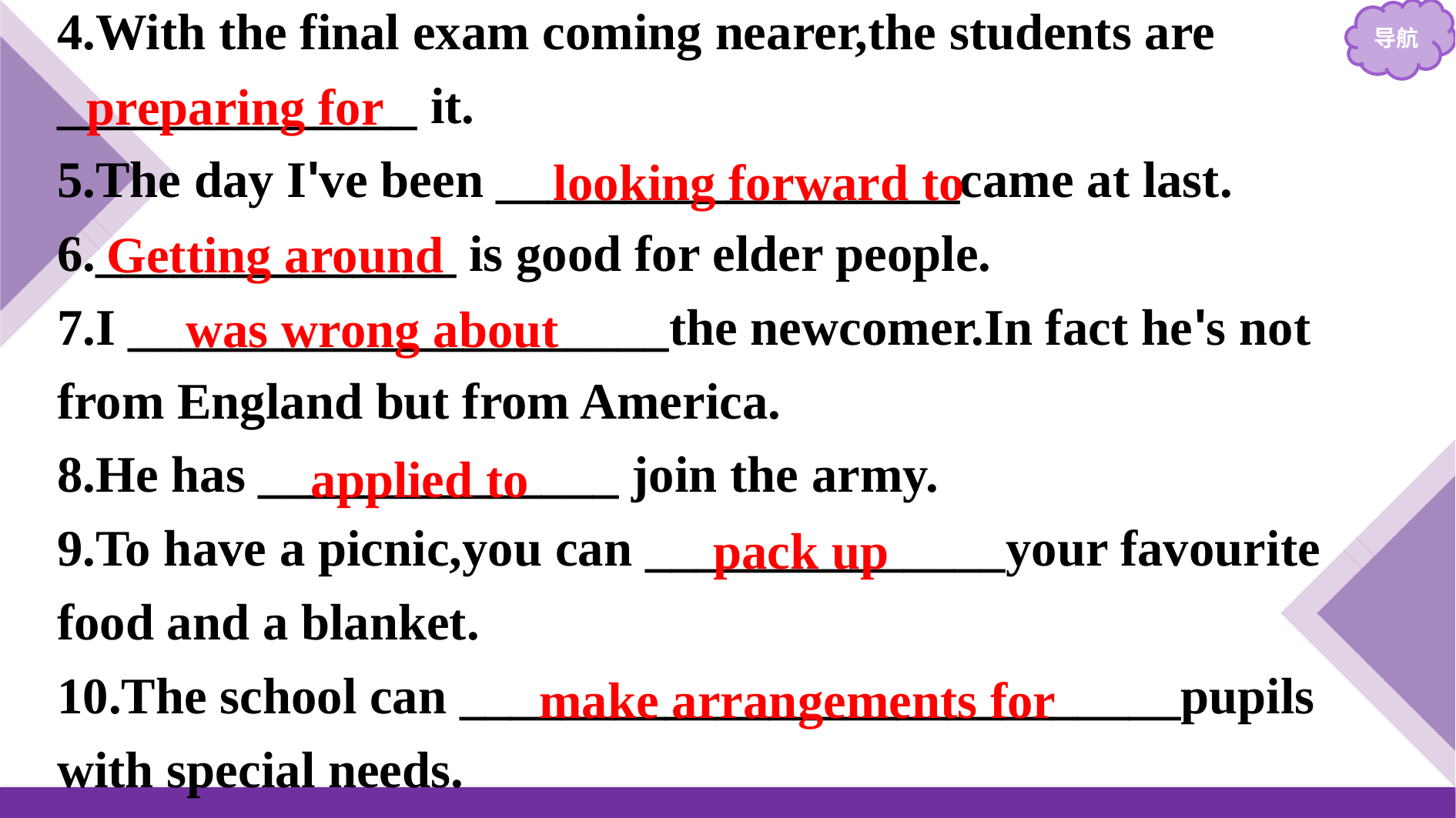

4.With the final exam coming nearer,the students are ______________ it.
5.The day I've been __________________came at last.
6.______________ is good for elder people.
7.I _____________________the newcomer.In fact he's not from England but from America.
8.He has ______________ join the army.
9.To have a picnic,you can ______________your favourite food and a blanket.
10.The school can ____________________________pupils with special needs.
preparing for
looking forward to
Getting around
was wrong about
applied to
pack up
make arrangements for